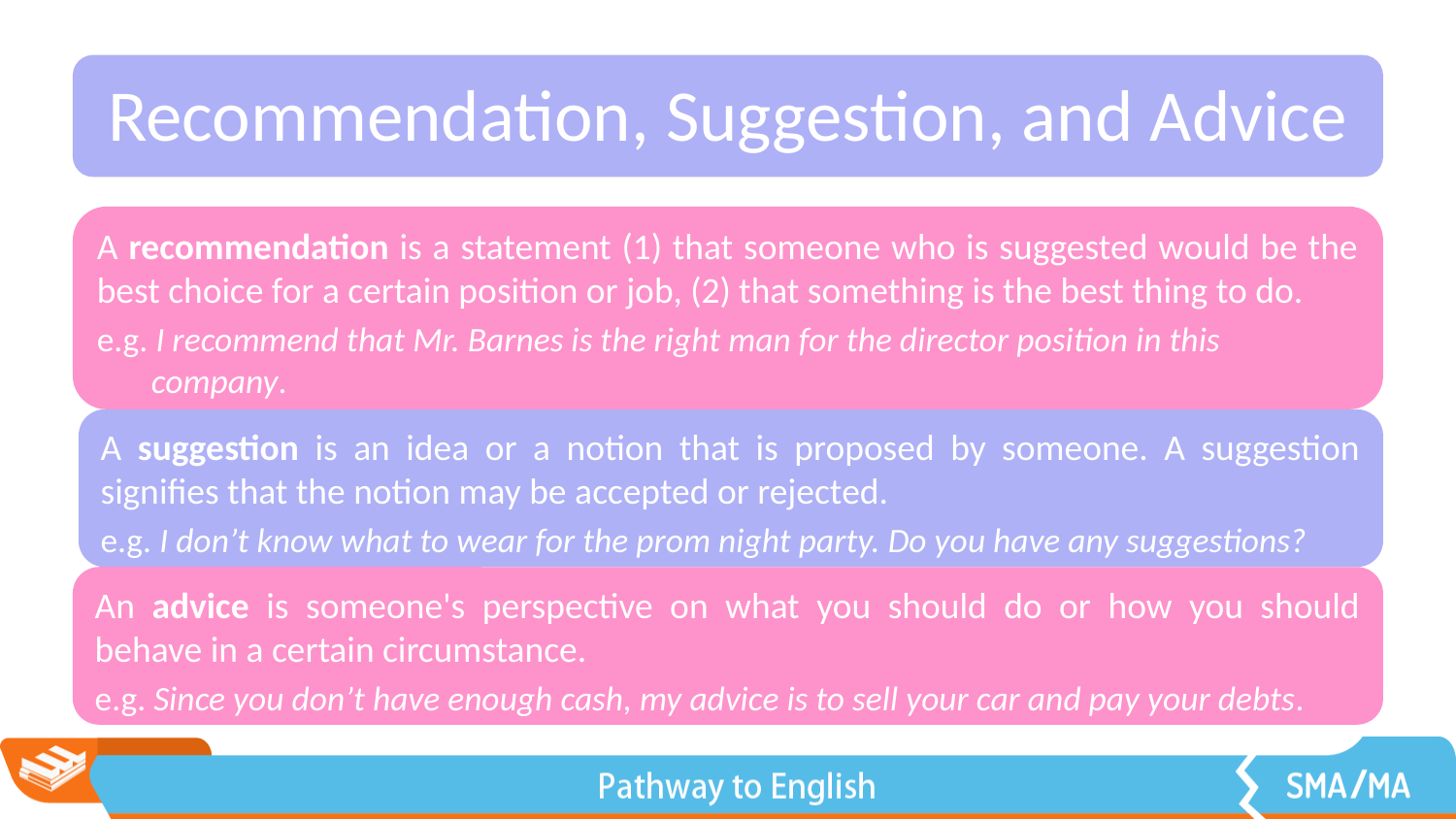

Recommendation, Suggestion, and Advice
A recommendation is a statement (1) that someone who is suggested would be the best choice for a certain position or job, (2) that something is the best thing to do.
e.g. I recommend that Mr. Barnes is the right man for the director position in this company.
A suggestion is an idea or a notion that is proposed by someone. A suggestion signifies that the notion may be accepted or rejected.
e.g. I don’t know what to wear for the prom night party. Do you have any suggestions?
An advice is someone's perspective on what you should do or how you should behave in a certain circumstance.
e.g. Since you don’t have enough cash, my advice is to sell your car and pay your debts.